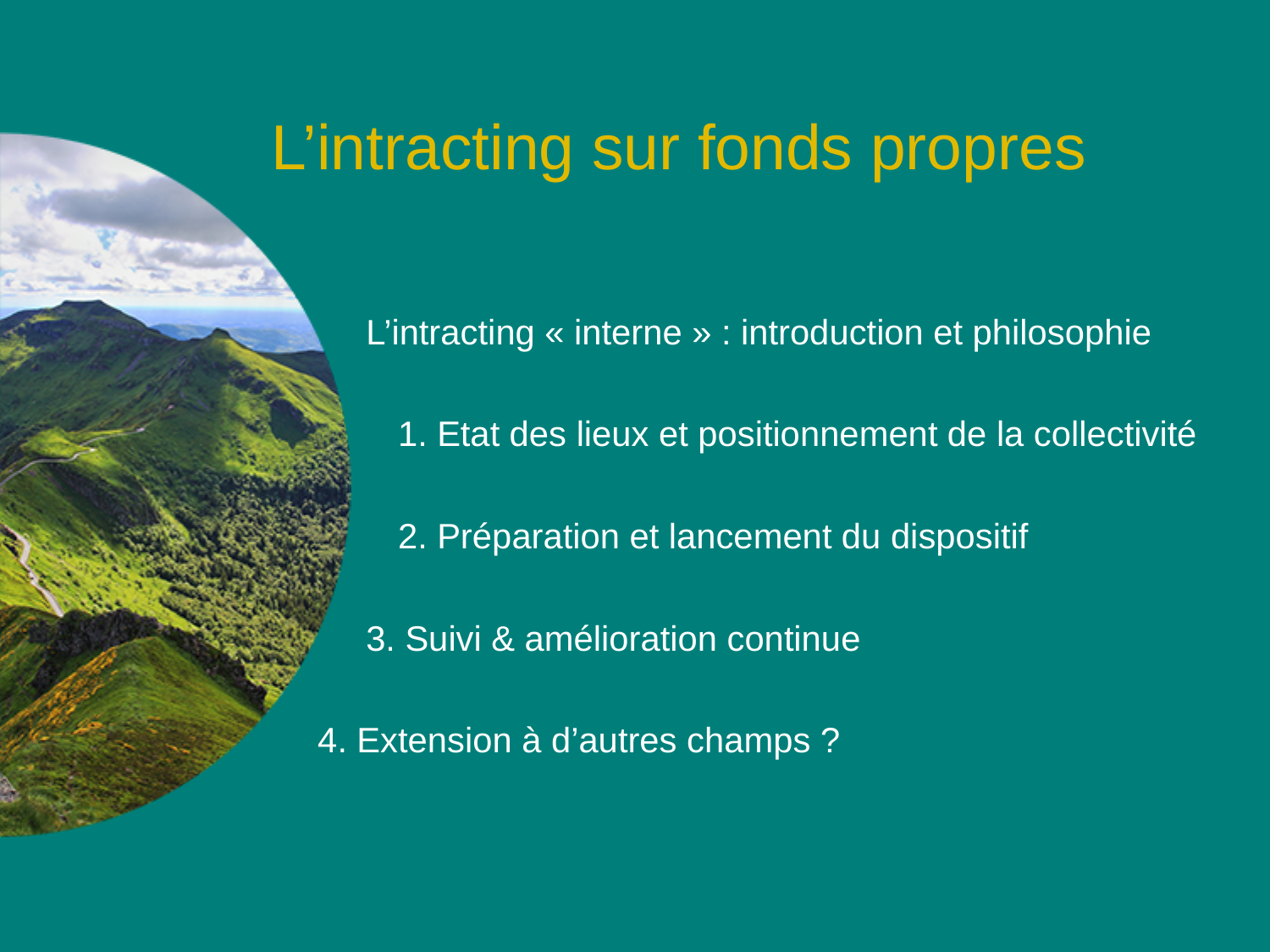

# L’intracting sur fonds propres
L’intracting « interne » : introduction et philosophie
1. Etat des lieux et positionnement de la collectivité
2. Préparation et lancement du dispositif
3. Suivi & amélioration continue
4. Extension à d’autres champs ?